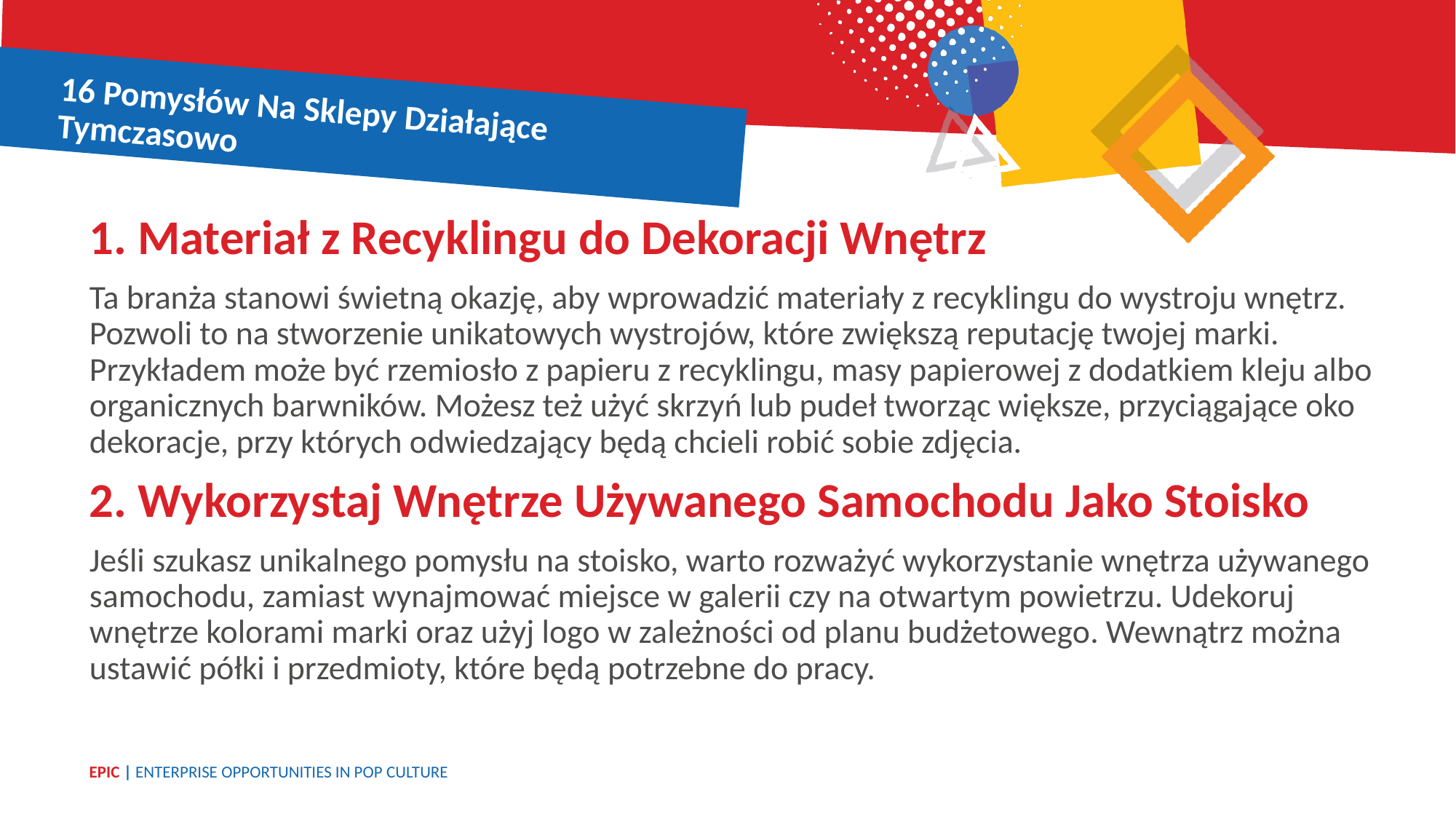

16 Pomysłów Na Sklepy Działające Tymczasowo

1. Materiał z Recyklingu do Dekoracji Wnętrz
Ta branża stanowi świetną okazję, aby wprowadzić materiały z recyklingu do wystroju wnętrz. Pozwoli to na stworzenie unikatowych wystrojów, które zwiększą reputację twojej marki. Przykładem może być rzemiosło z papieru z recyklingu, masy papierowej z dodatkiem kleju albo organicznych barwników. Możesz też użyć skrzyń lub pudeł tworząc większe, przyciągające oko dekoracje, przy których odwiedzający będą chcieli robić sobie zdjęcia.
2. Wykorzystaj Wnętrze Używanego Samochodu Jako Stoisko
Jeśli szukasz unikalnego pomysłu na stoisko, warto rozważyć wykorzystanie wnętrza używanego samochodu, zamiast wynajmować miejsce w galerii czy na otwartym powietrzu. Udekoruj wnętrze kolorami marki oraz użyj logo w zależności od planu budżetowego. Wewnątrz można ustawić półki i przedmioty, które będą potrzebne do pracy.